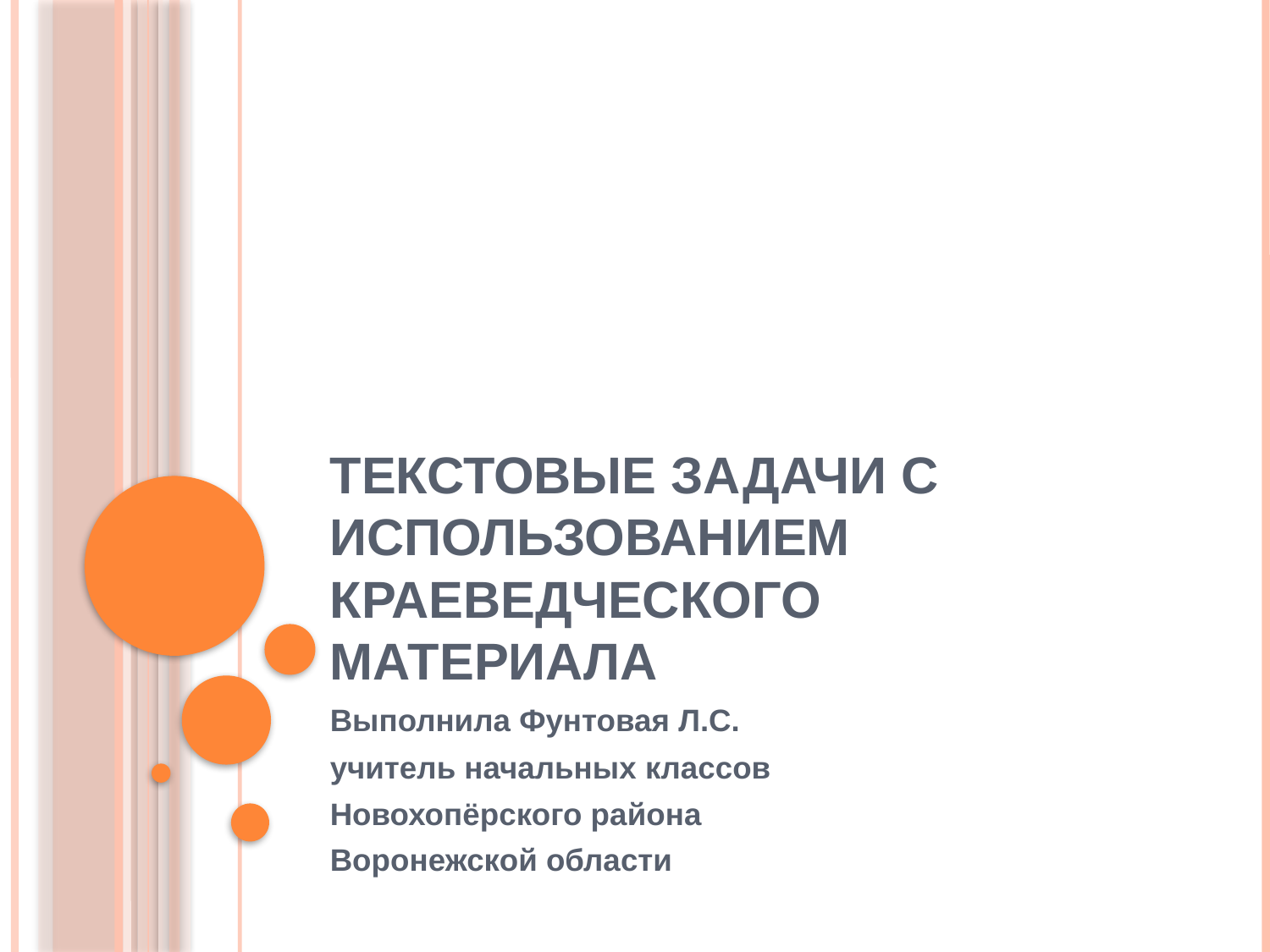

# Текстовые задачи с использованием краеведческого материала
Выполнила Фунтовая Л.С.
учитель начальных классов
Новохопёрского района
Воронежской области